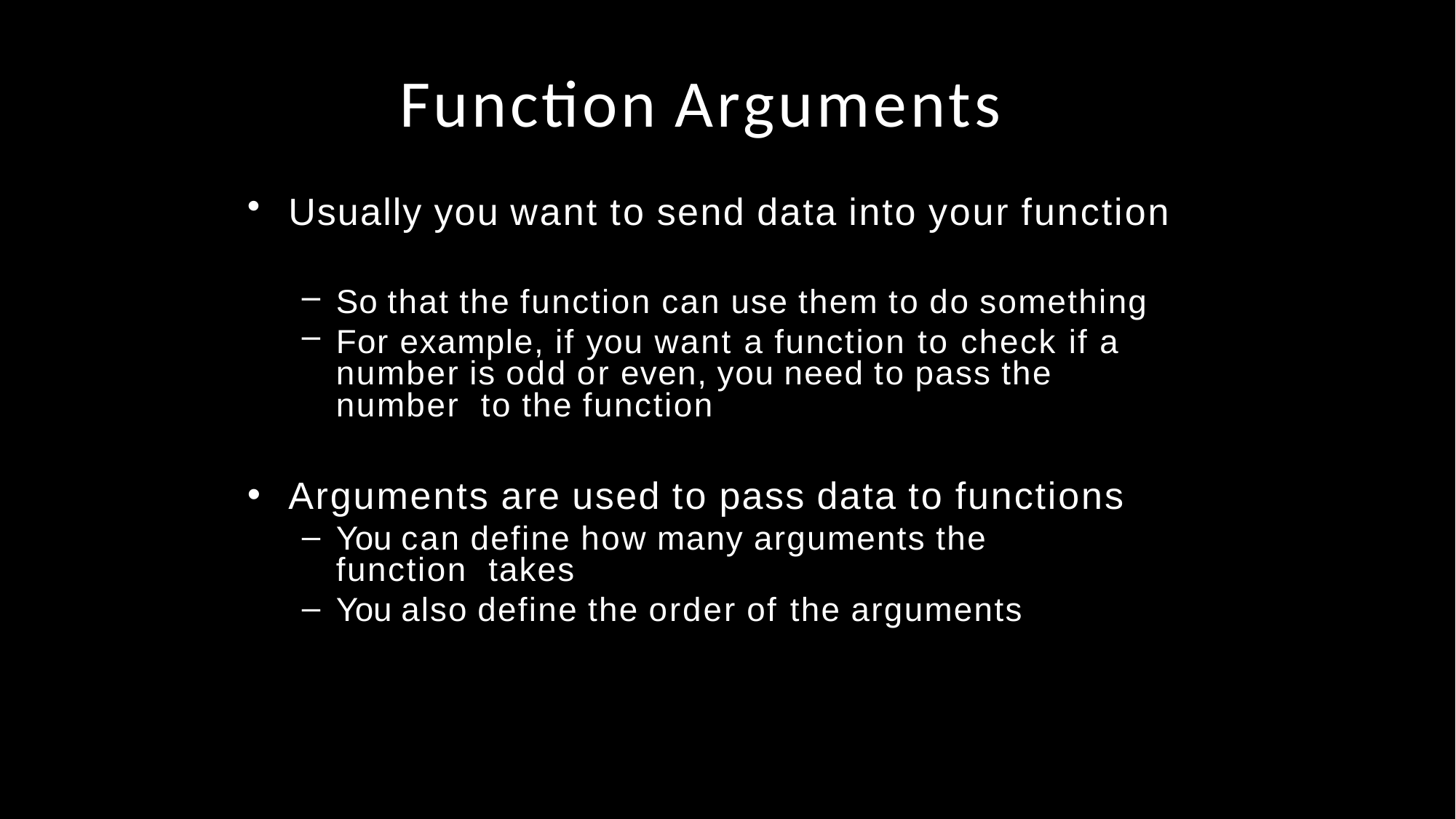

# Function Arguments
Usually you want to send data into your function

So that the function can use them to do something
For example, if you want a function to check if a  number is odd or even, you need to pass the number  to the function

Arguments are used to pass data to functions
You can define how many arguments the function  takes
You also define the order of the arguments